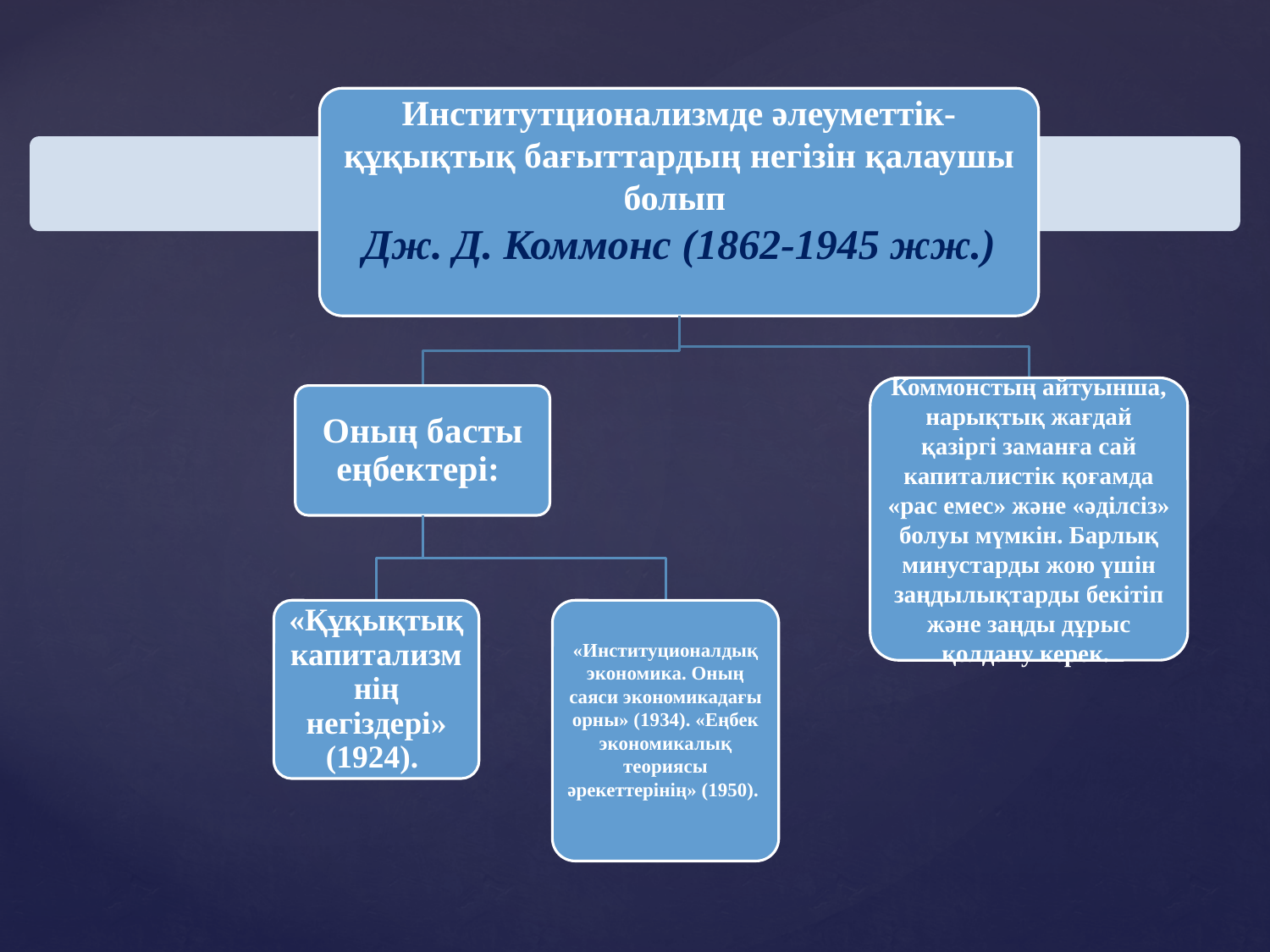

Институтционализмде әлеуметтік-құқықтық бағыттардың негізін қалаушы болып
Дж. Д. Коммонс (1862-1945 жж.)

Оның басты еңбектері:
«Құқықтық капитализмнің негіздері» (1924).
«Институционалдық экономика. Оның саяси экономикадағы орны» (1934). «Еңбек экономикалық теориясы әрекеттерінің» (1950).

Коммонстың айтуынша, нарықтық жағдай қазіргі заманға сай капиталистік қоғамда «рас емес» және «әділсіз» болуы мүмкін. Барлық минустарды жою үшін заңдылықтарды бекітіп және заңды дұрыс қолдану керек.